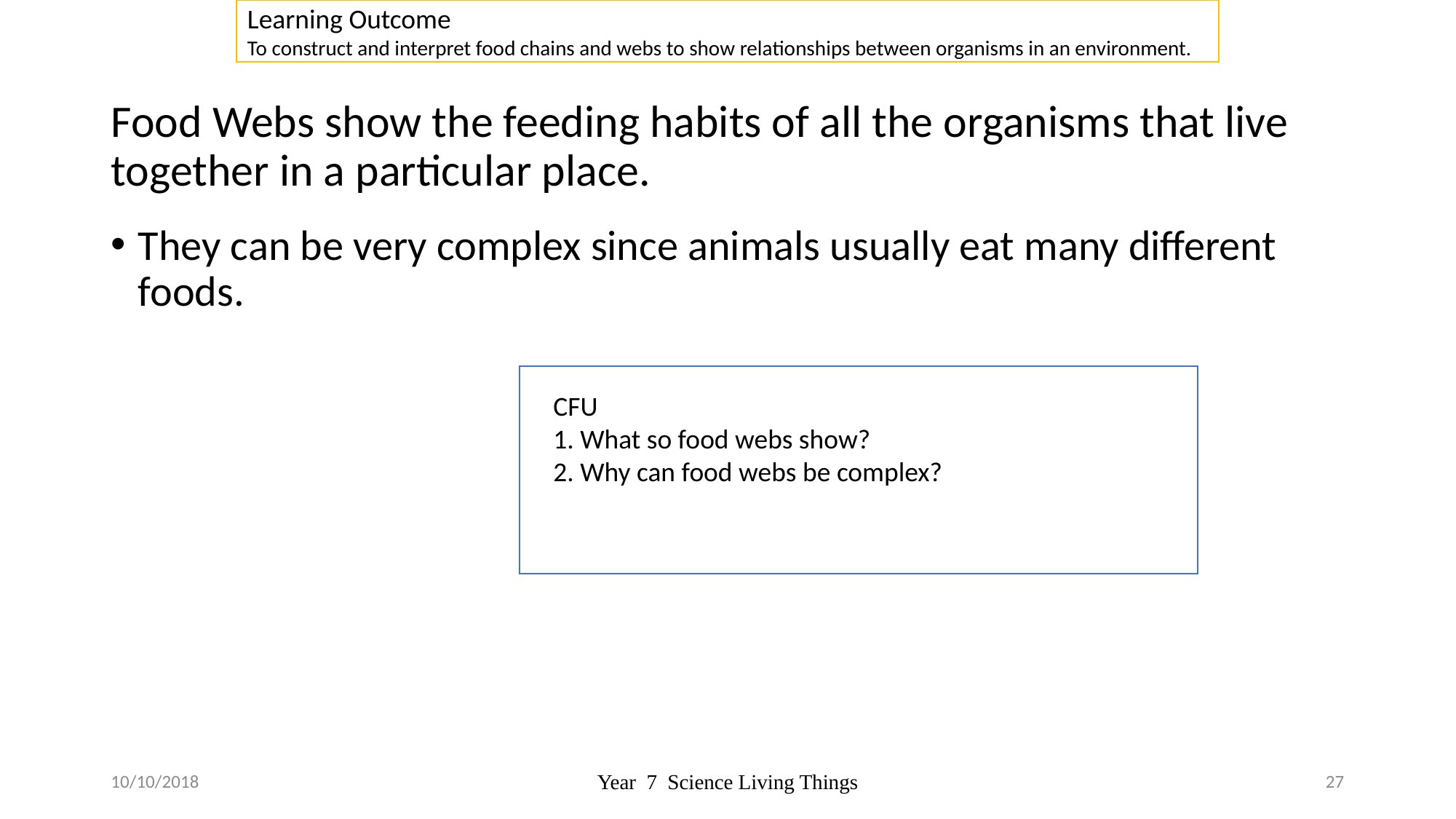

Learning Outcome
To construct and interpret food chains and webs to show relationships between organisms in an environment.
# Food Webs show the feeding habits of all the organisms that live together in a particular place.
They can be very complex since animals usually eat many different foods.

CFU
1. What so food webs show?
2. Why can food webs be complex?

10/10/2018
Year  7  Science Living Things
27